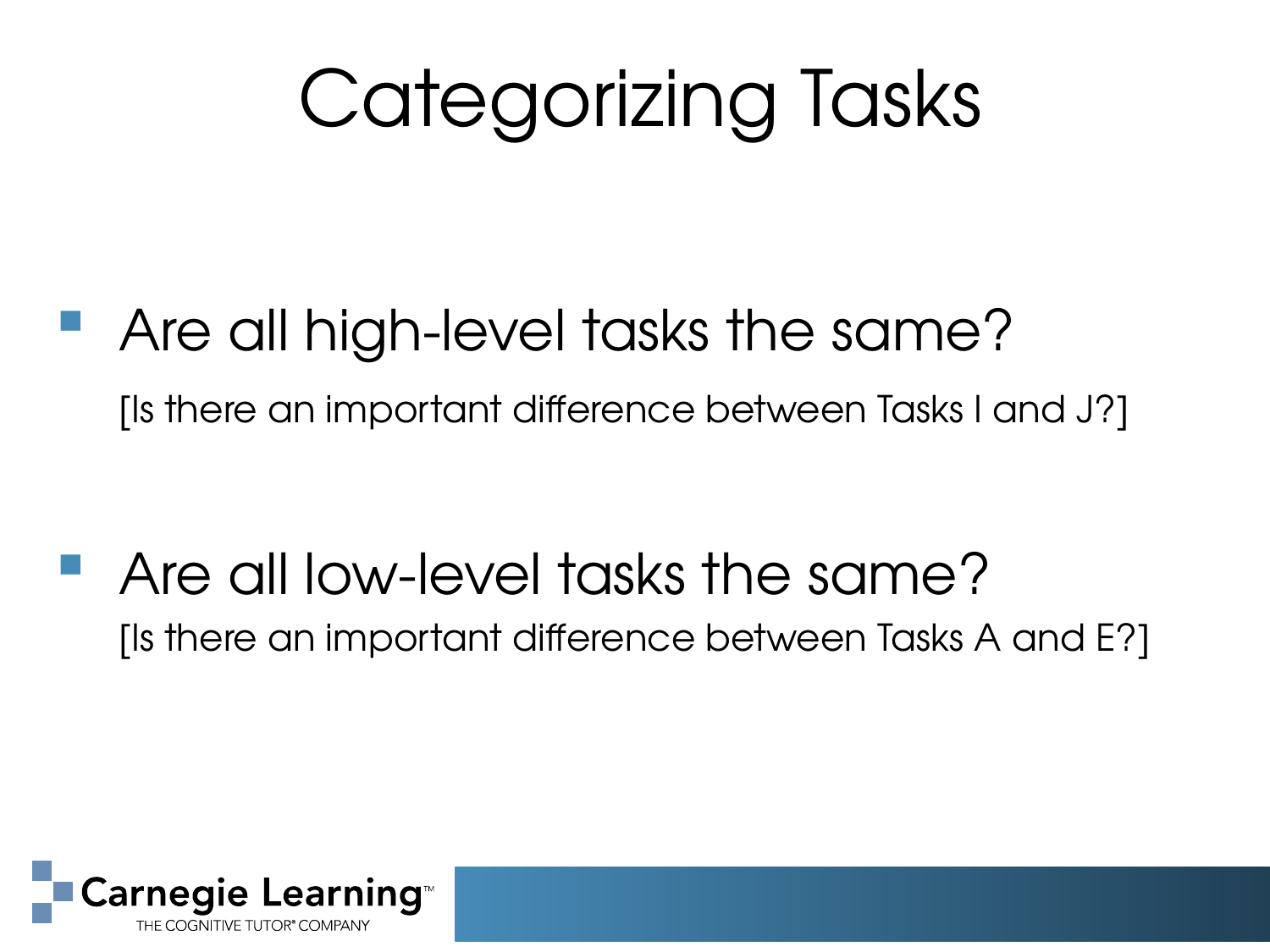

# Categorizing Tasks
Are all high-level tasks the same?
	[Is there an important difference between Tasks I and J?]

Are all low-level tasks the same?
	[Is there an important difference between Tasks A and E?]